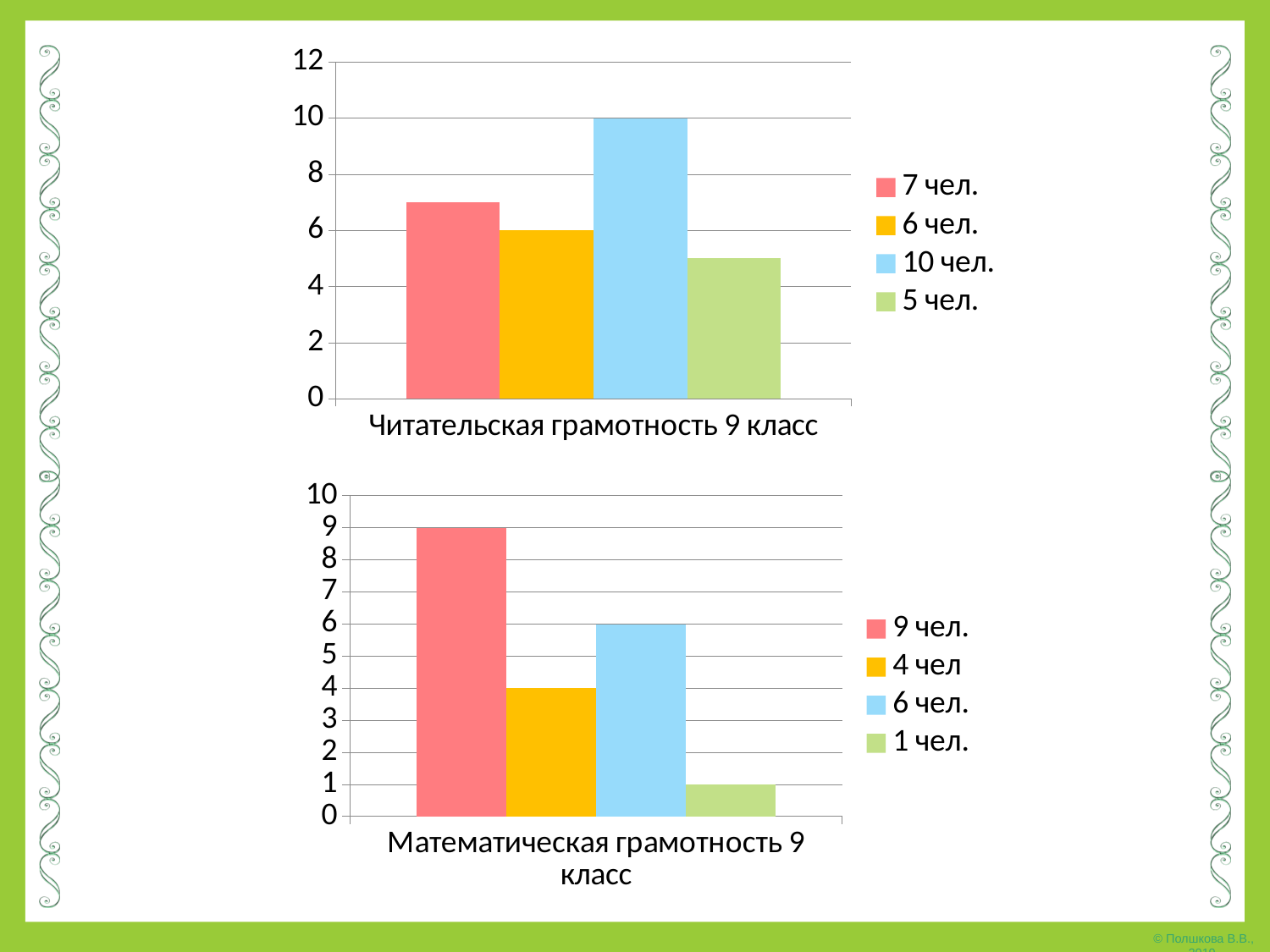

### Chart

| Category | 7 чел. | 6 чел. | 10 чел. | 5 чел. |
|---|---|---|---|---|
| Читательская грамотность 9 класс | 7.0 | 6.0 | 10.0 | 5.0 |

### Chart

| Category | 9 чел. | 4 чел | 6 чел. | 1 чел. |
|---|---|---|---|---|
| Математическая грамотность 9 класс | 9.0 | 4.0 | 6.0 | 1.0 |